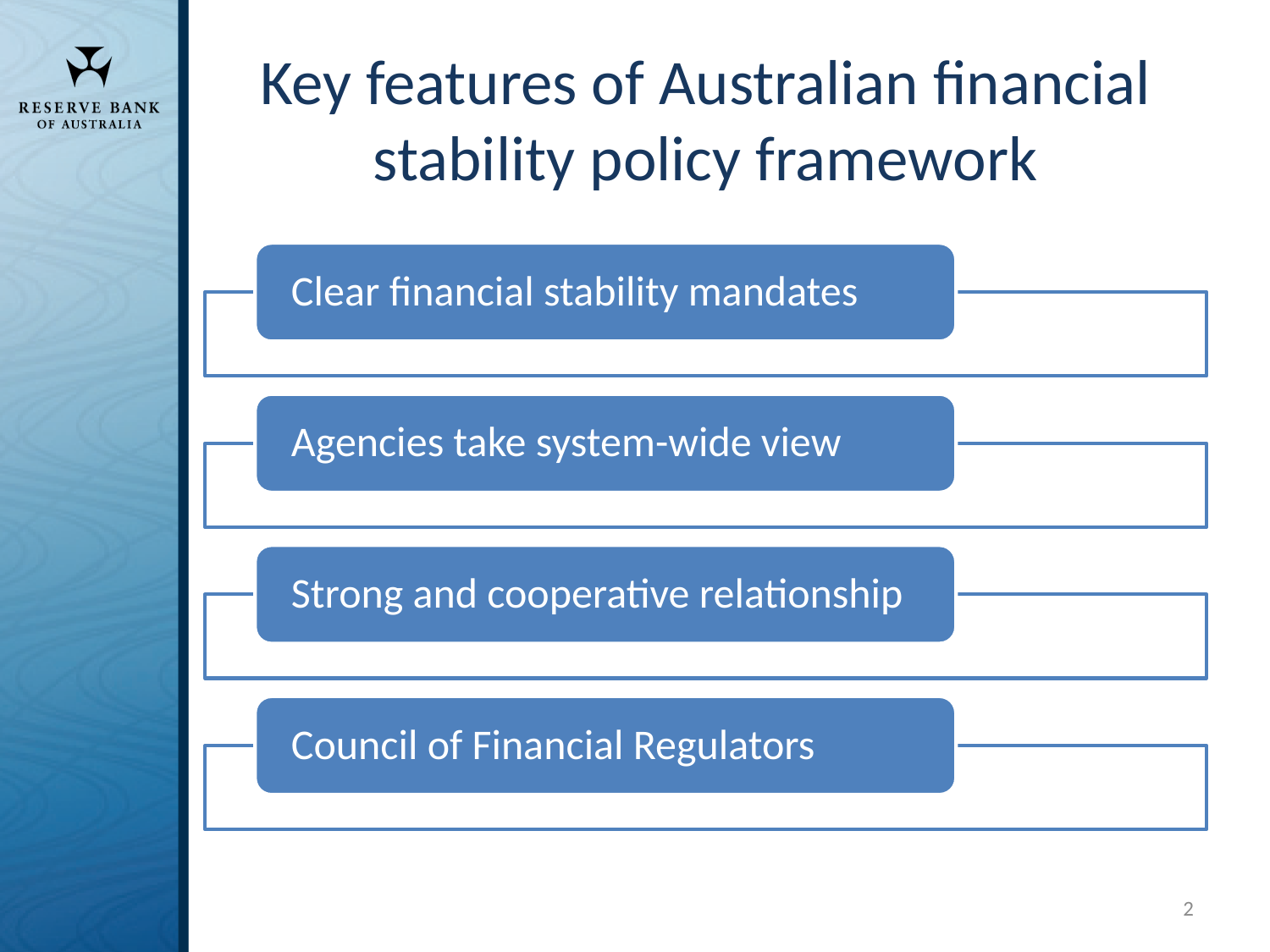

# Key features of Australian financial stability policy framework
Clear financial stability mandates
Agencies take system-wide view
Strong and cooperative relationship
Council of Financial Regulators
2